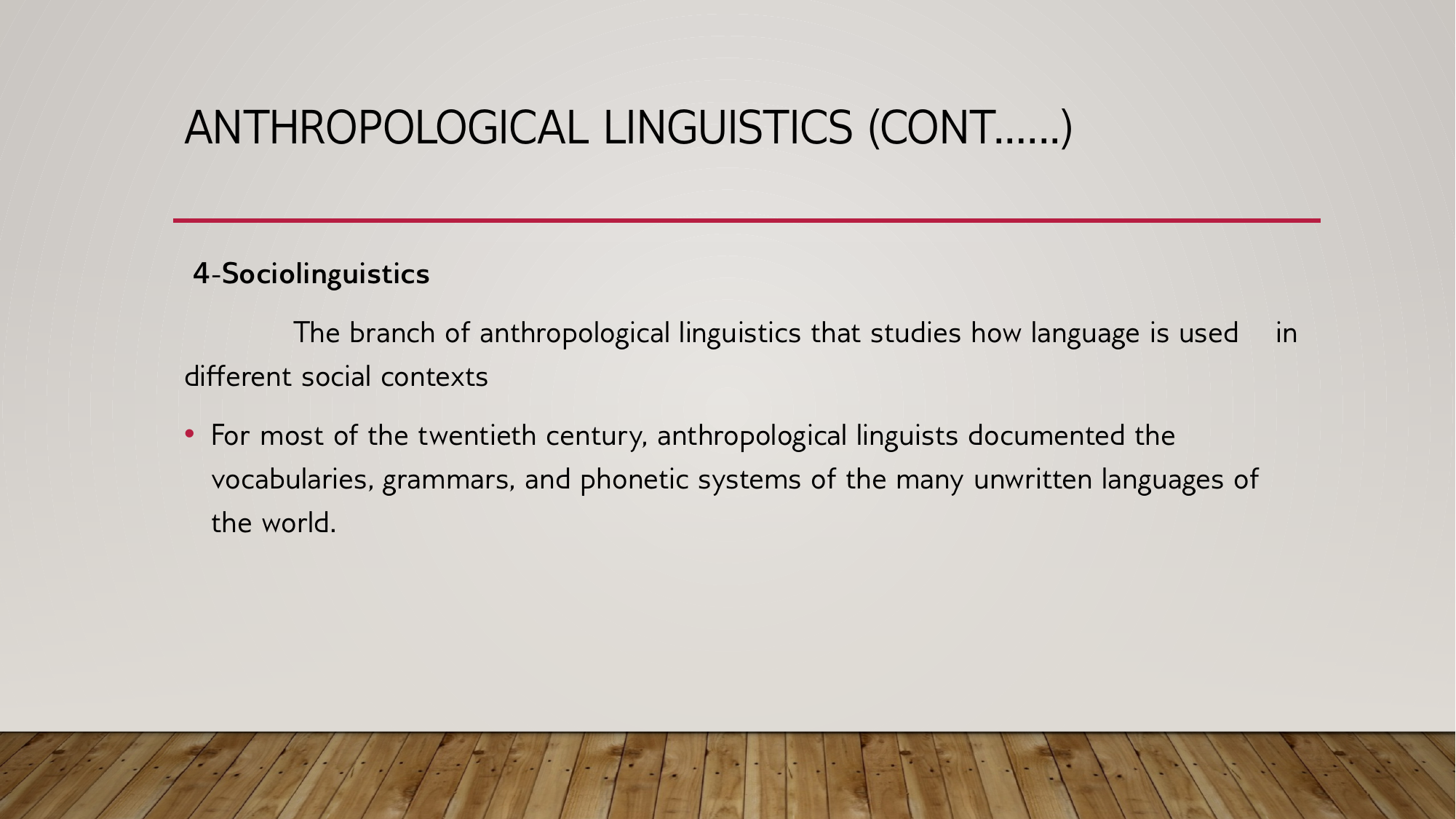

# Anthropological Linguistics (Cont.…..)
 4-Sociolinguistics
	The branch of anthropological linguistics that studies how language is used 	in different social contexts
For most of the twentieth century, anthropological linguists documented the vocabularies, grammars, and phonetic systems of the many unwritten languages of the world.